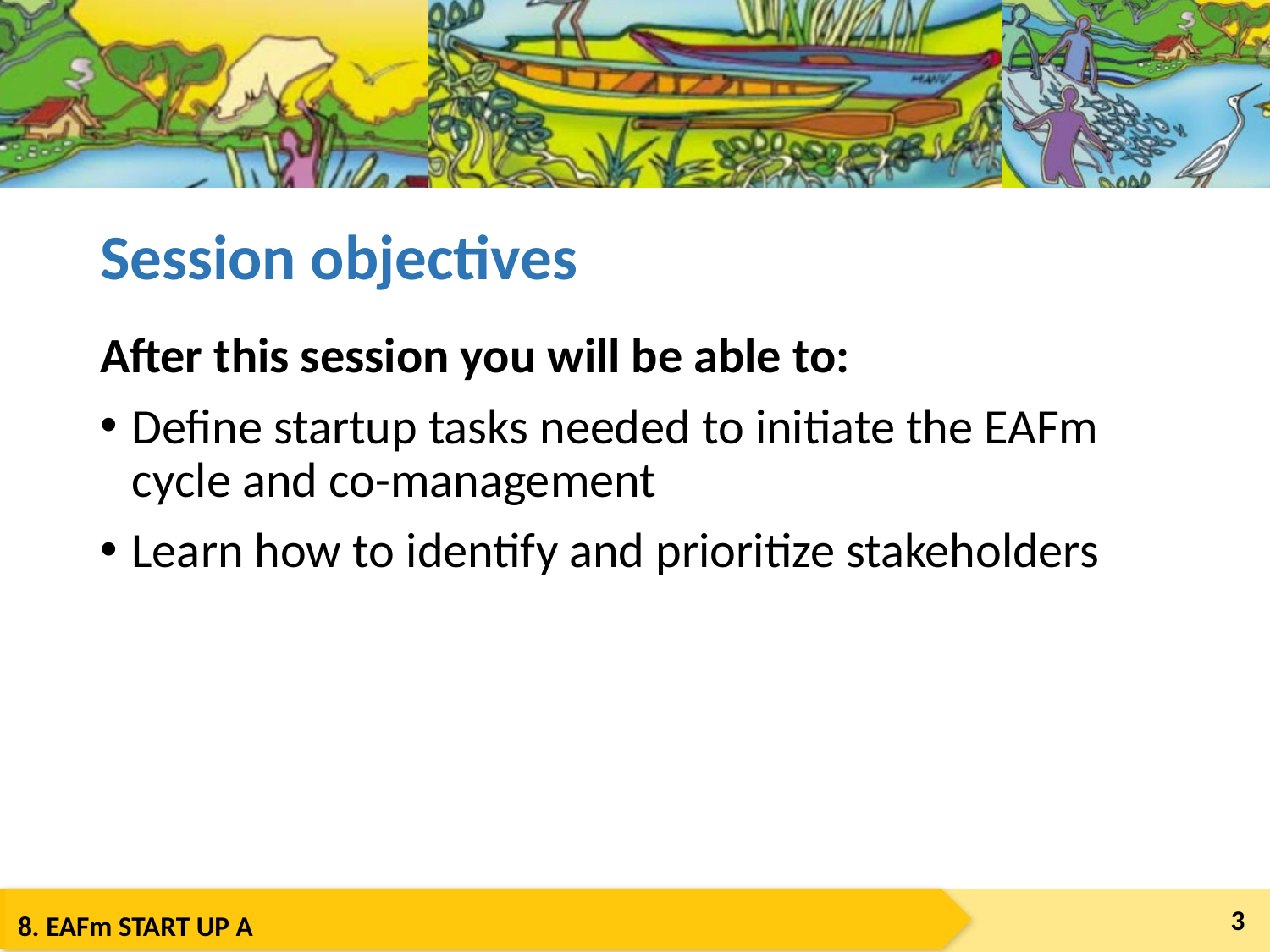

# Session objectives

After this session you will be able to:
Define startup tasks needed to initiate the EAFm cycle and co-management
Learn how to identify and prioritize stakeholders
3